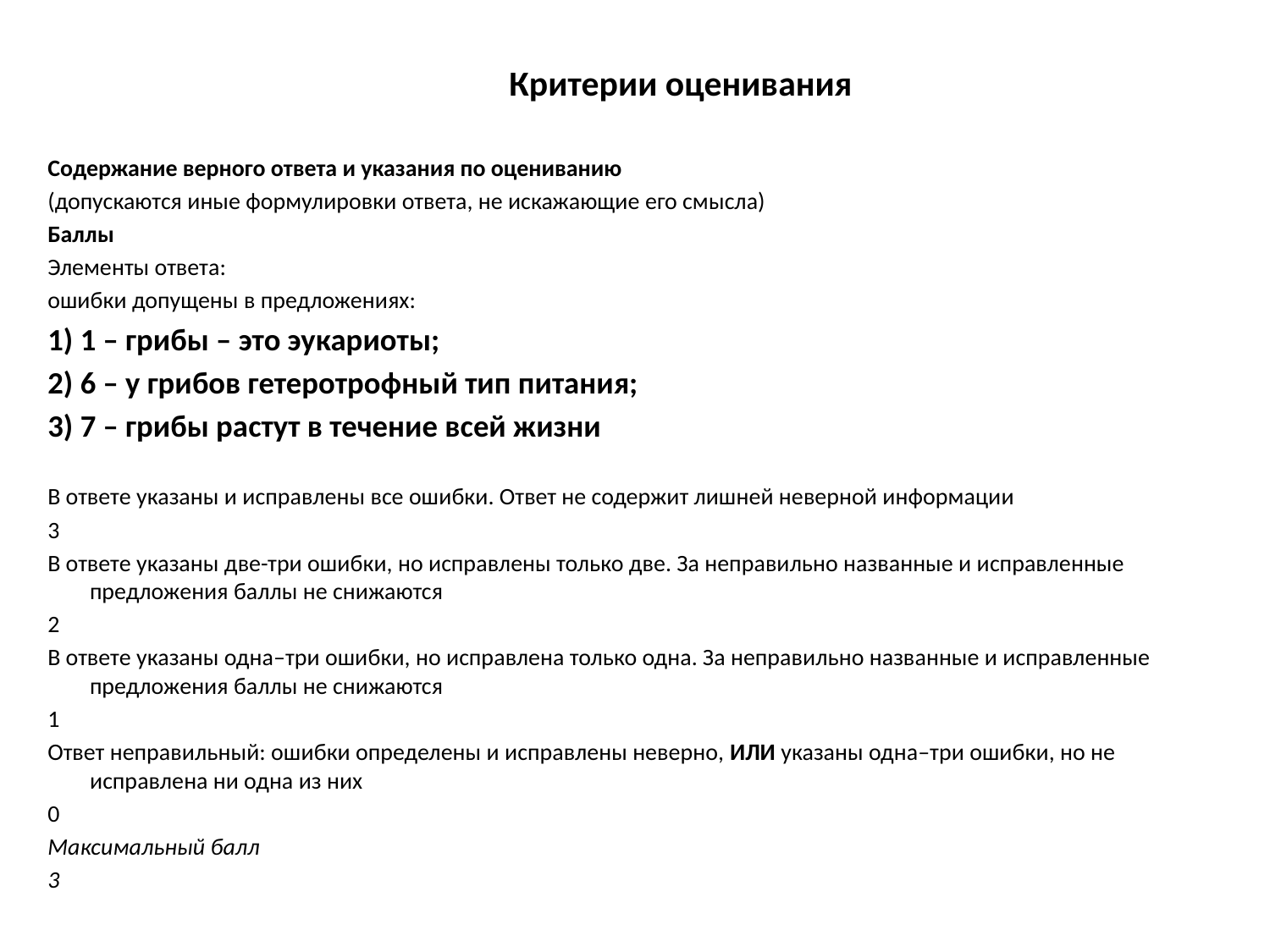

# Критерии оценивания
Содержание верного ответа и указания по оцениванию
(допускаются иные формулировки ответа, не искажающие его смысла)
Баллы
Элементы ответа:
ошибки допущены в предложениях:
1) 1 – грибы – это эукариоты;
2) 6 – у грибов гетеротрофный тип питания;
3) 7 – грибы растут в течение всей жизни

В ответе указаны и исправлены все ошибки. Ответ не содержит лишней неверной информации
3
В ответе указаны две-три ошибки, но исправлены только две. За неправильно названные и исправленные предложения баллы не снижаются
2
В ответе указаны одна–три ошибки, но исправлена только одна. За неправильно названные и исправленные предложения баллы не снижаются
1
Ответ неправильный: ошибки определены и исправлены неверно, ИЛИ указаны одна–три ошибки, но не исправлена ни одна из них
0
Максимальный балл
3